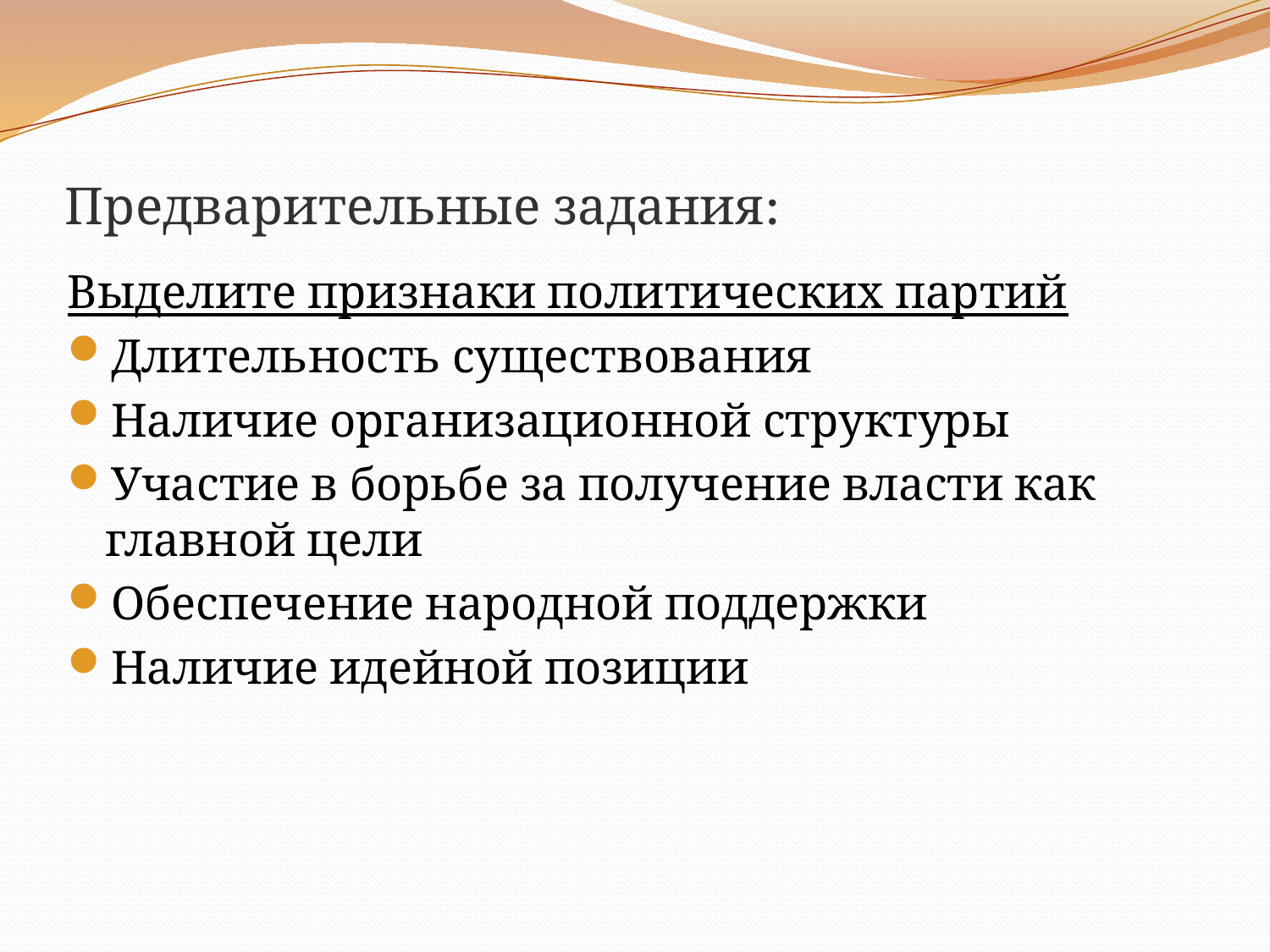

# Предварительные задания:
Выделите признаки политических партий
Длительность существования
Наличие организационной структуры
Участие в борьбе за получение власти как главной цели
Обеспечение народной поддержки
Наличие идейной позиции